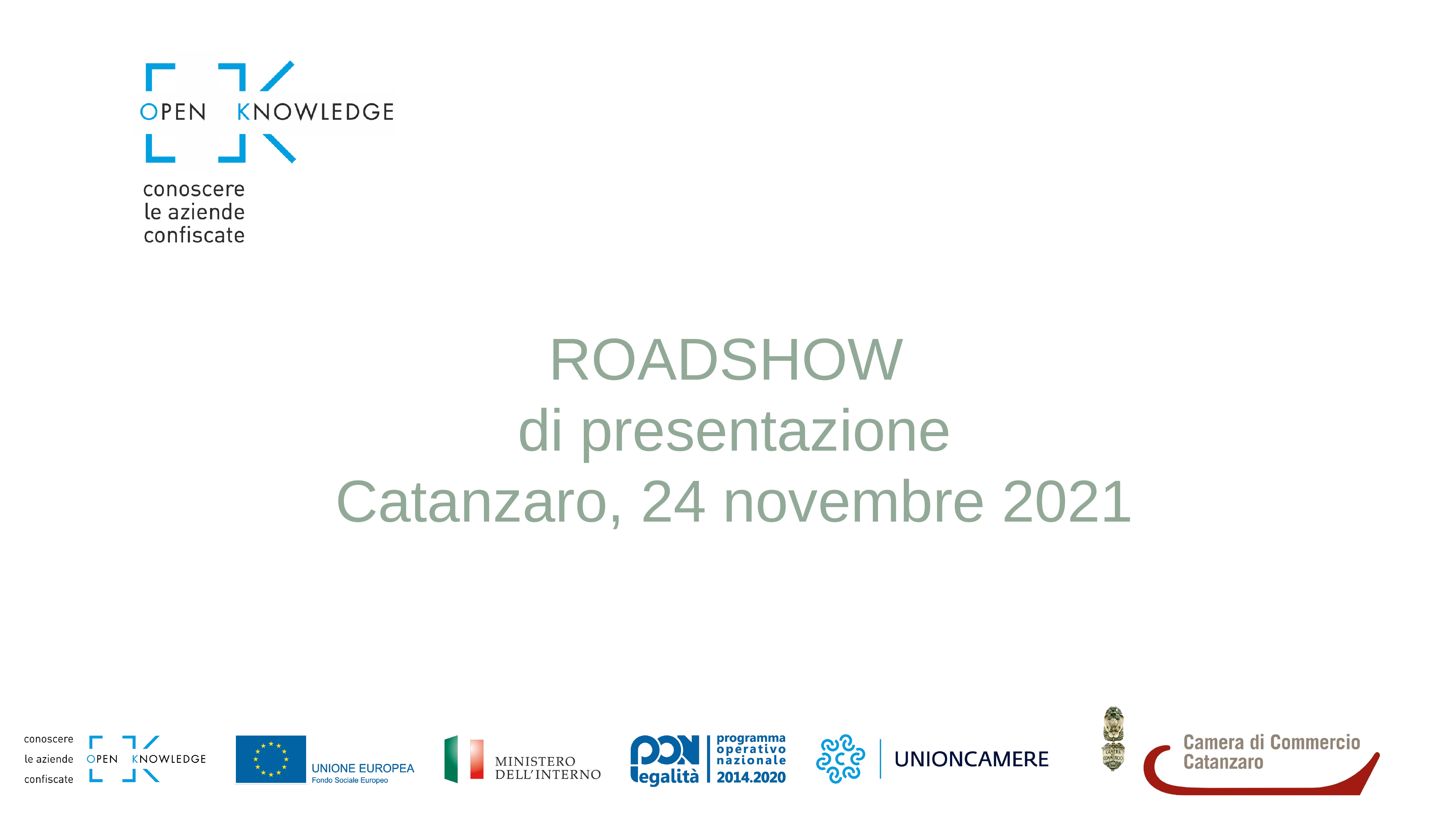

ROADSHOW
di presentazione
Catanzaro, 24 novembre 2021